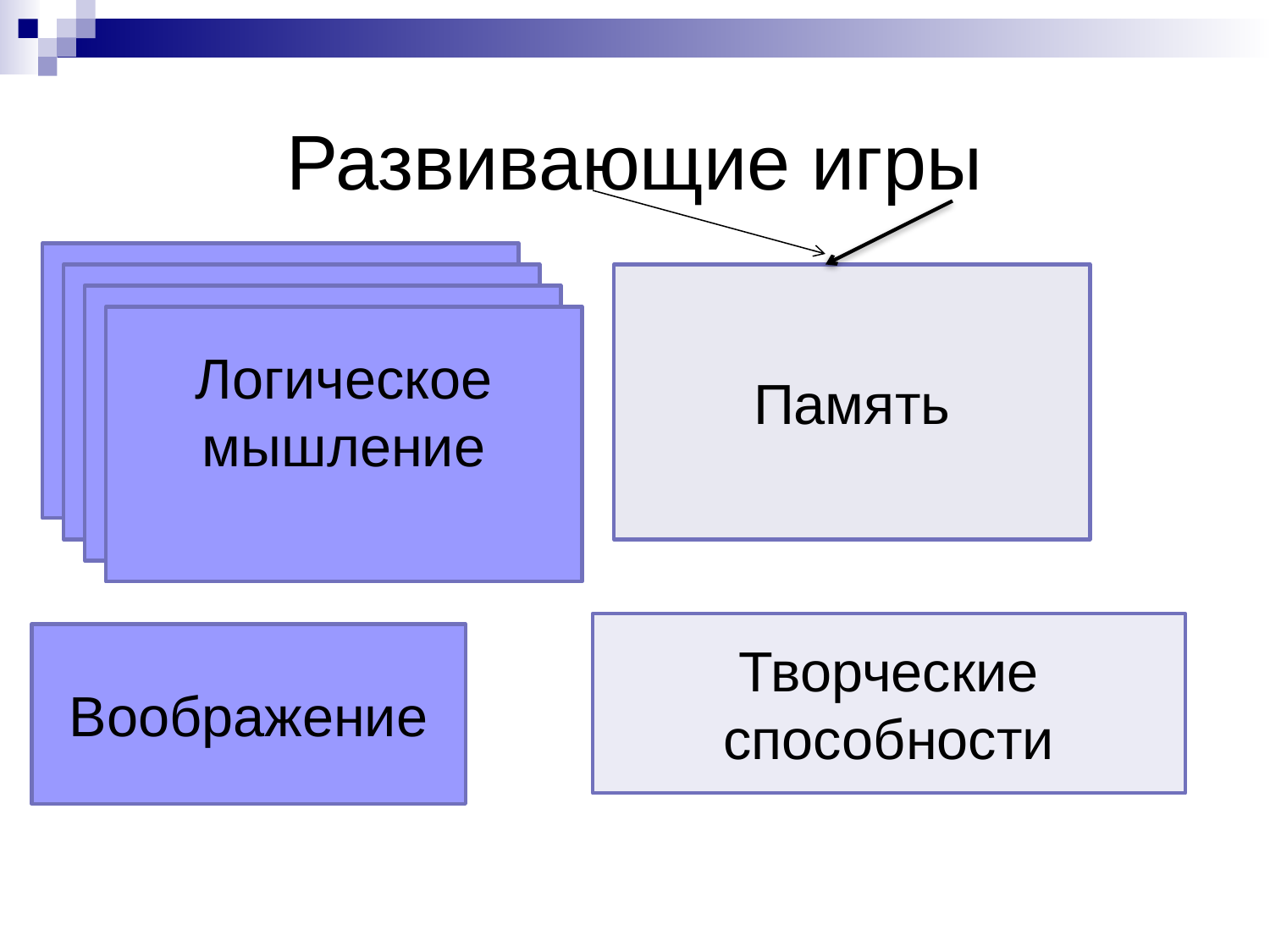

# Развивающие игры
Логическое мышление

Логическое мышление

Память

Воображени
Логическое мышление

Логическое мышление

Творческие способности
Воображение